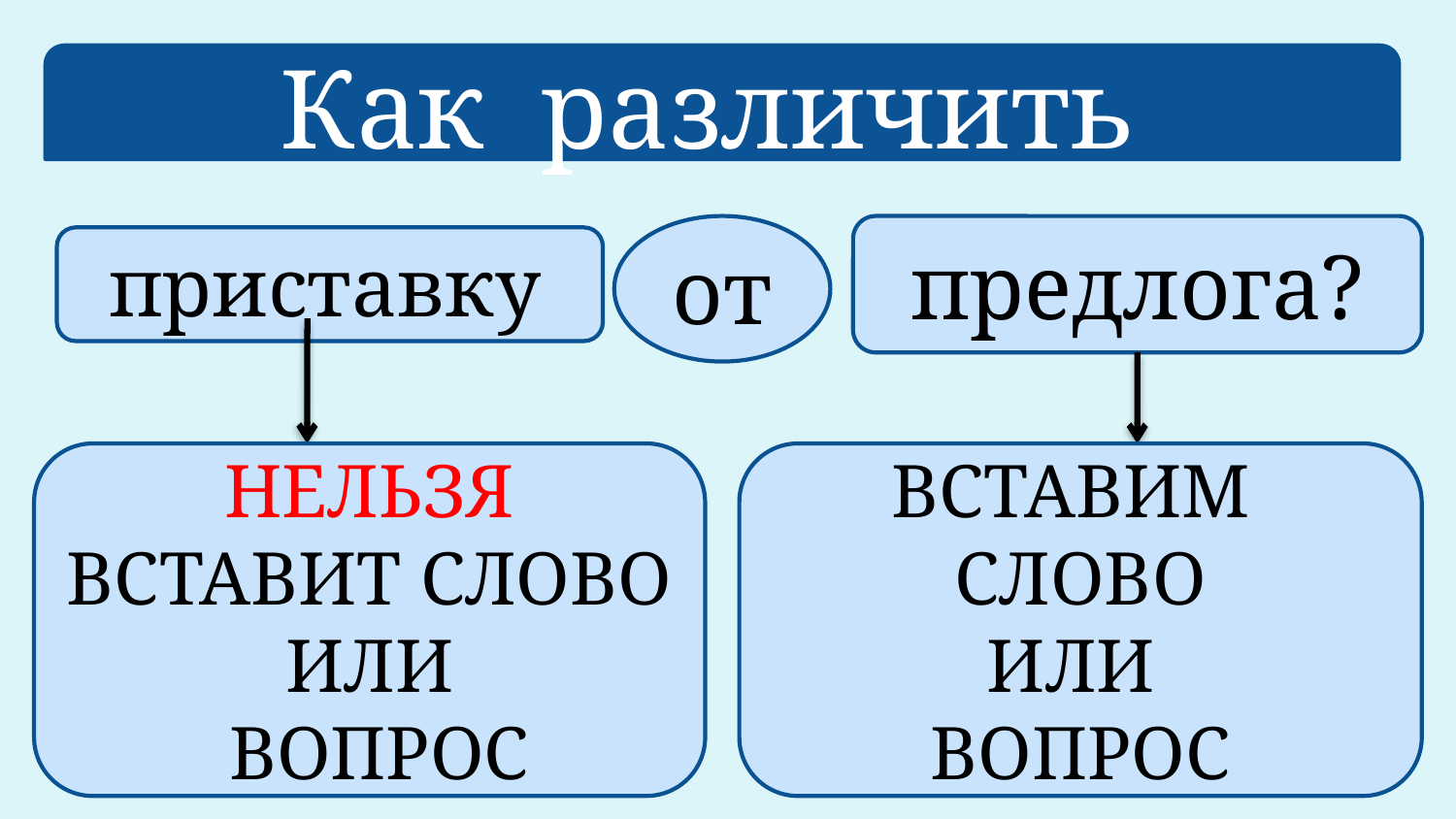

Как  различить
от
предлога?
приставку
НЕЛЬЗЯ
ВСТАВИТ СЛОВО
ИЛИ
 ВОПРОС
ВСТАВИМ
СЛОВО
ИЛИ
ВОПРОС